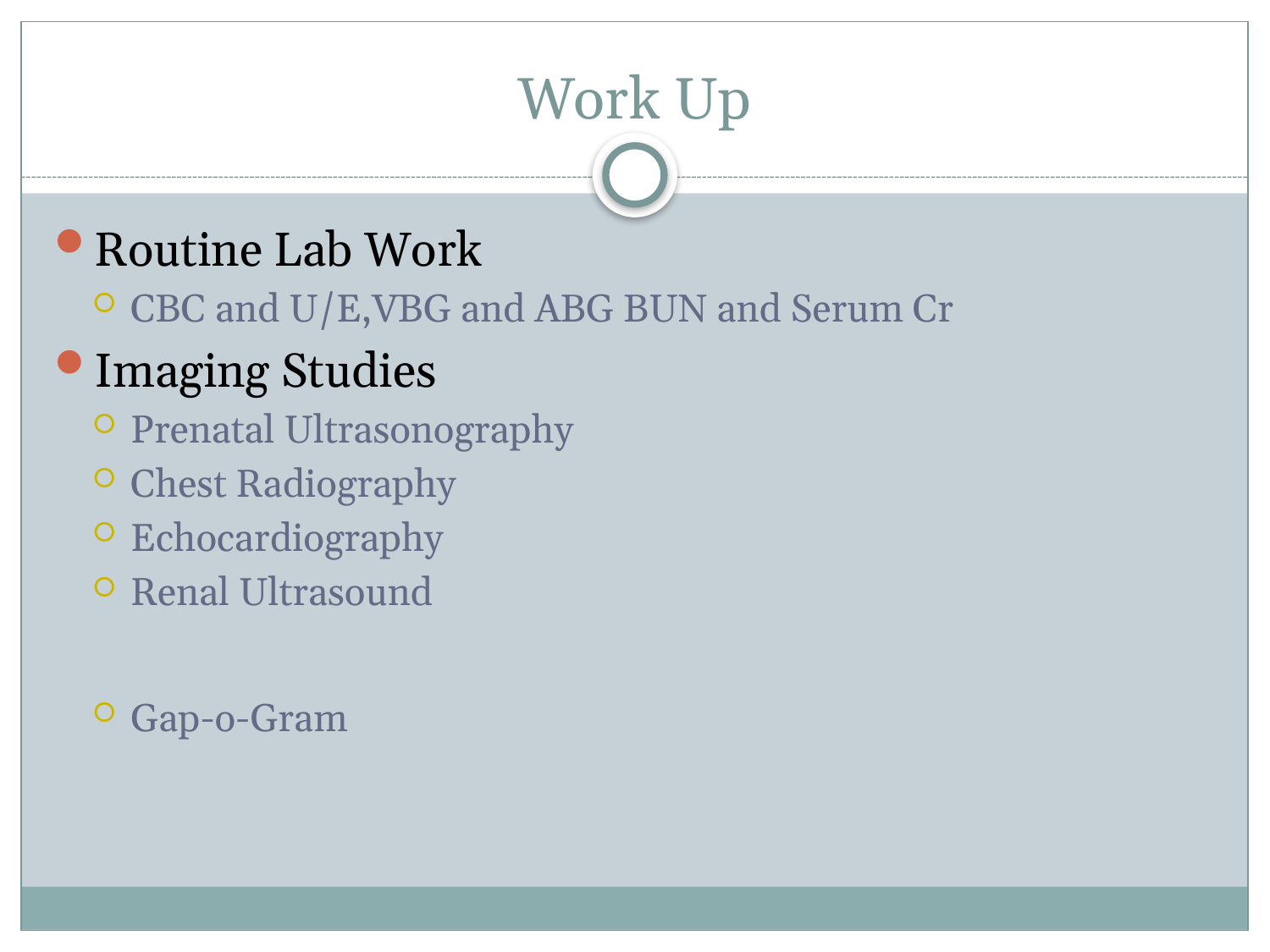

# Work Up
Routine Lab Work
CBC and U/E,VBG and ABG BUN and Serum Cr
Imaging Studies
Prenatal Ultrasonography
Chest Radiography
Echocardiography
Renal Ultrasound

Gap-o-Gram